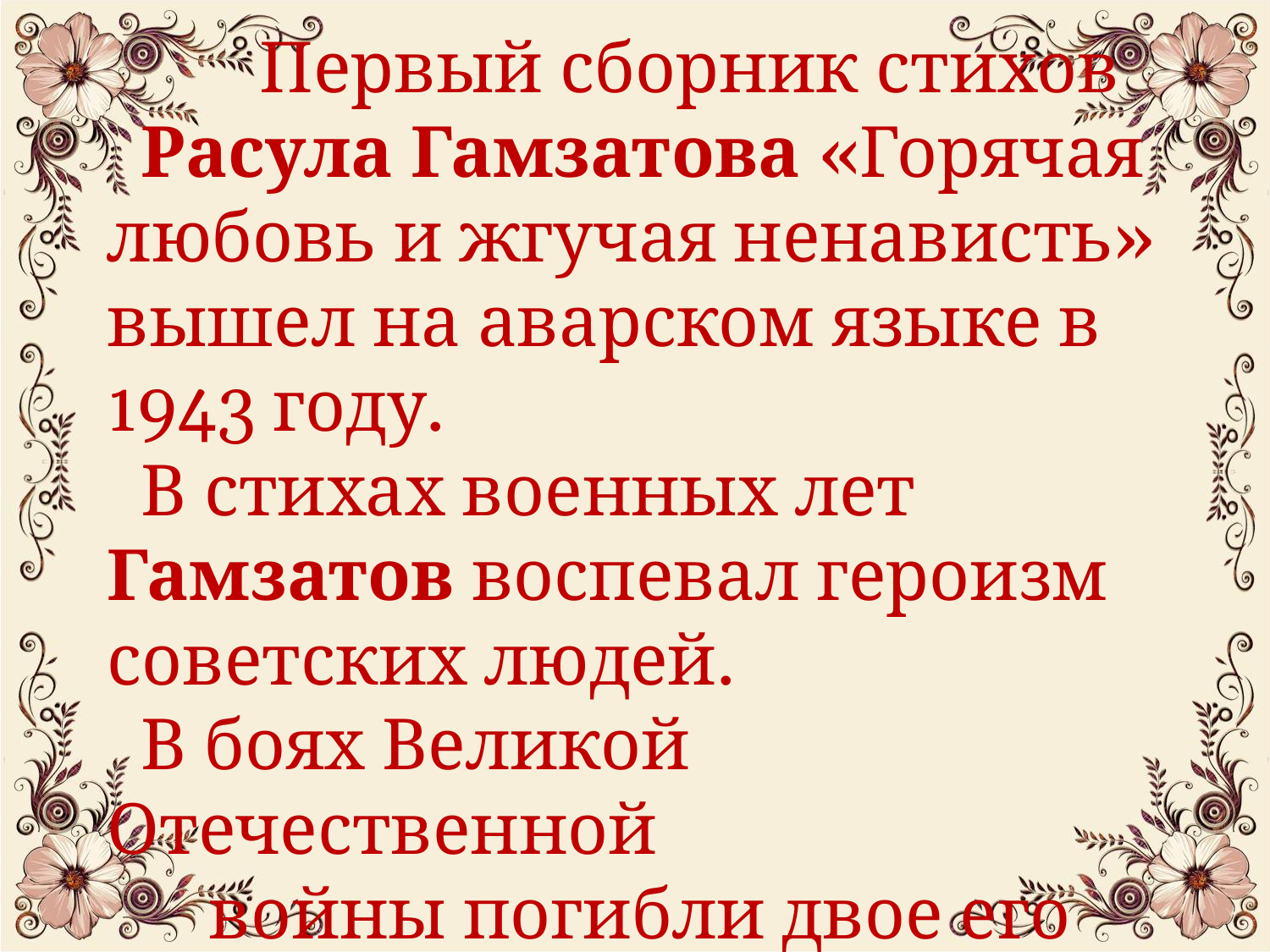

Первый сборник стихов
  Расула Гамзатова «Горячая любовь и жгучая ненависть» вышел на аварском языке в
1943 году.
  В стихах военных лет Гамзатов воспевал героизм советских людей.
  В боях Великой Отечественной
      войны погибли двое его
              старших братьев.